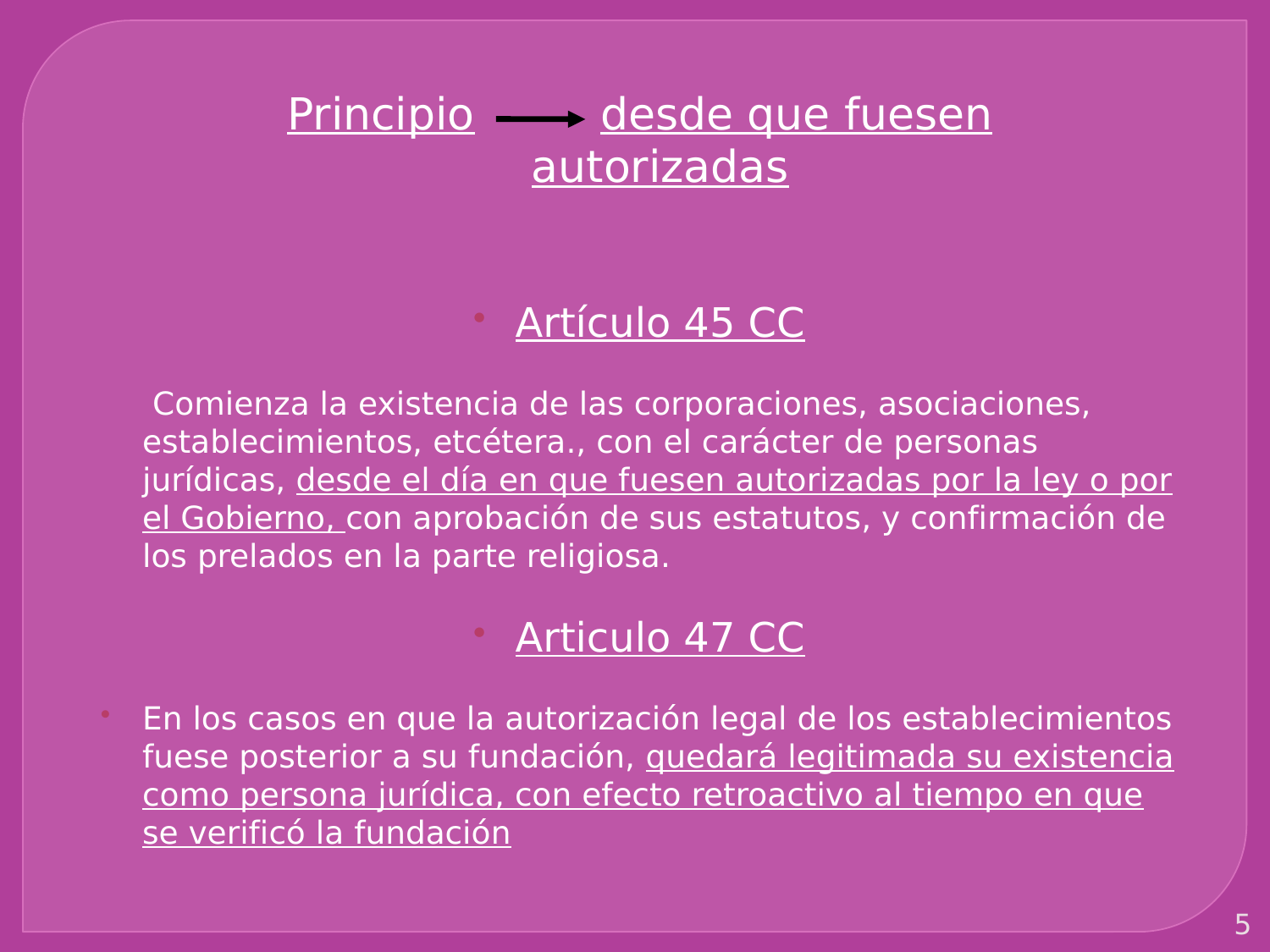

Principio         desde que fuesen autorizadas

Artículo 45 CC

     Comienza la existencia de las corporaciones, asociaciones, establecimientos, etcétera., con el carácter de personas jurídicas, desde el día en que fuesen autorizadas por la ley o por el Gobierno, con aprobación de sus estatutos, y confirmación de los prelados en la parte religiosa.

Articulo 47 CC

En los casos en que la autorización legal de los establecimientos fuese posterior a su fundación, quedará legitimada su existencia como persona jurídica, con efecto retroactivo al tiempo en que se verificó la fundación
5